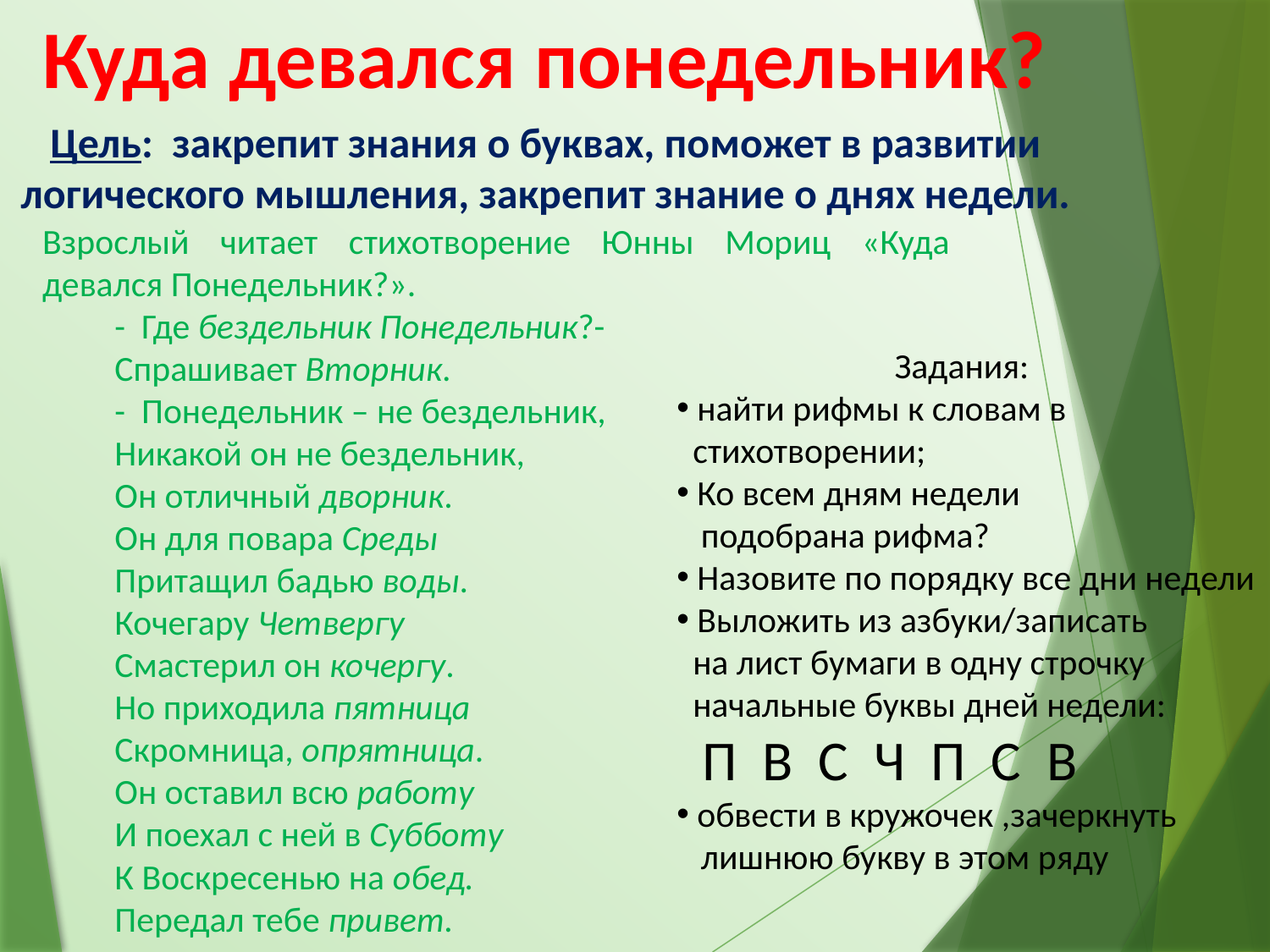

# Куда девался понедельник?
Цель:  закрепит знания о буквах, поможет в развитии логического мышления, закрепит знание о днях недели.
Взрослый читает стихотворение Юнны Мориц «Куда девался Понедельник?».
         -  Где бездельник Понедельник?-
         Спрашивает Вторник.
         -  Понедельник – не бездельник,
         Никакой он не бездельник,
         Он отличный дворник.
         Он для повара Среды
         Притащил бадью воды.
         Кочегару Четвергу
         Смастерил он кочергу.
         Но приходила пятница
         Скромница, опрятница.
         Он оставил всю работу
         И поехал с ней в Субботу
         К Воскресенью на обед.
         Передал тебе привет.
Задания:
 найти рифмы к словам в
  стихотворении;
 Ко всем дням недели
   подобрана рифма?
 Назовите по порядку все дни недели
 Выложить из азбуки/записать
  на лист бумаги в одну строчку
  начальные буквы дней недели:
  П  В  С  Ч  П  С  В
 обвести в кружочек ,зачеркнуть
   лишнюю букву в этом ряду